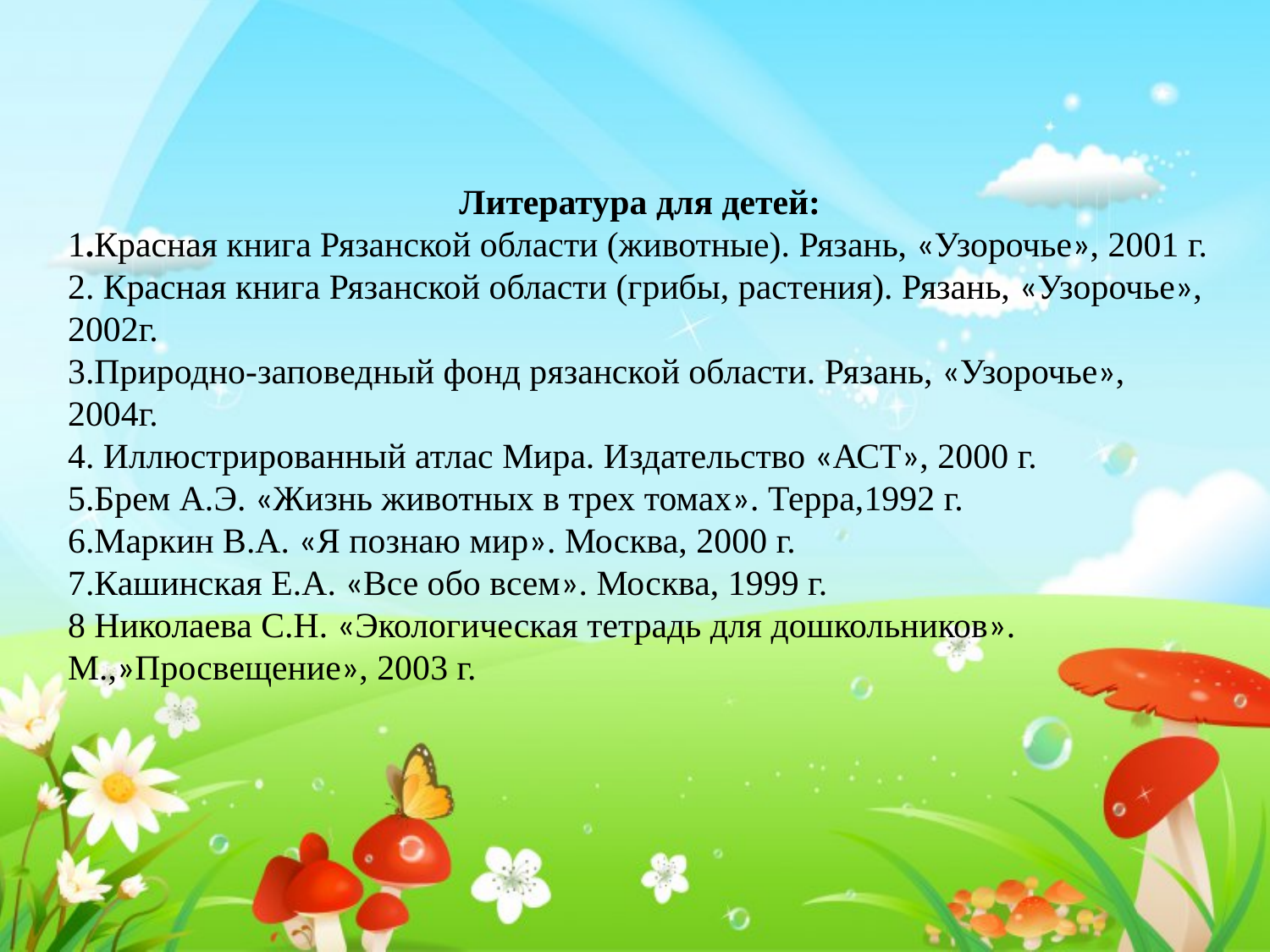

Литература для детей:
1.Красная книга Рязанской области (животные). Рязань, «Узорочье», 2001 г.
2. Красная книга Рязанской области (грибы, растения). Рязань, «Узорочье», 2002г.
3.Природно-заповедный фонд рязанской области. Рязань, «Узорочье», 2004г.
4. Иллюстрированный атлас Мира. Издательство «АСТ», 2000 г.
5.Брем А.Э. «Жизнь животных в трех томах». Терра,1992 г.
6.Маркин В.А. «Я познаю мир». Москва, 2000 г.
7.Кашинская Е.А. «Все обо всем». Москва, 1999 г.
8 Николаева С.Н. «Экологическая тетрадь для дошкольников». М.,»Просвещение», 2003 г.